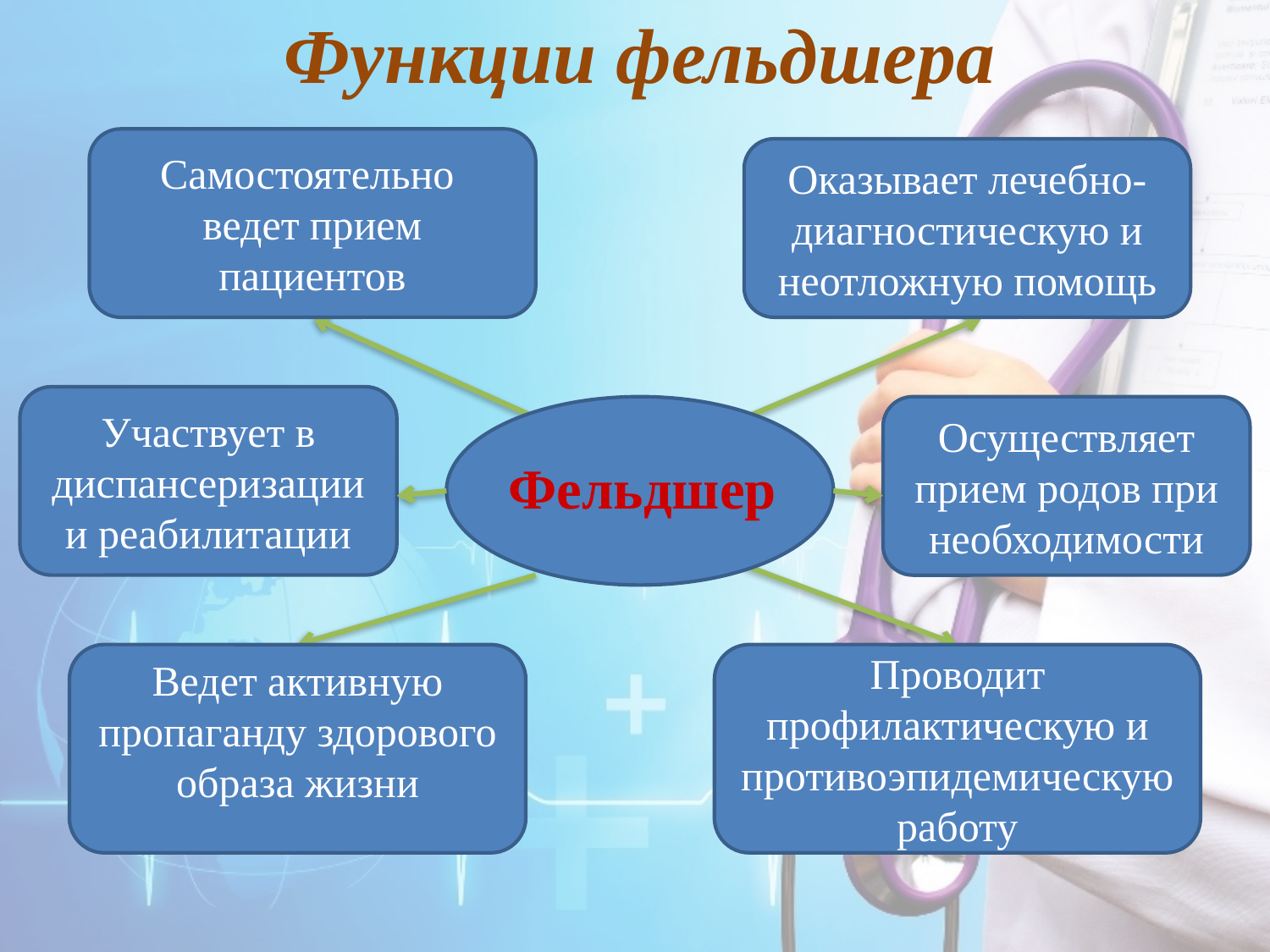

Функции фельдшера
Самостоятельно  ведет прием пациентов
Оказывает лечебно-диагностическую и неотложную помощь
Участвует в диспансеризации и реабилитации

Осуществляет прием родов при необходимости
Фельдшер
Ведет активную пропаганду здорового образа жизни

Проводит профилактическую и противоэпидемическую работу